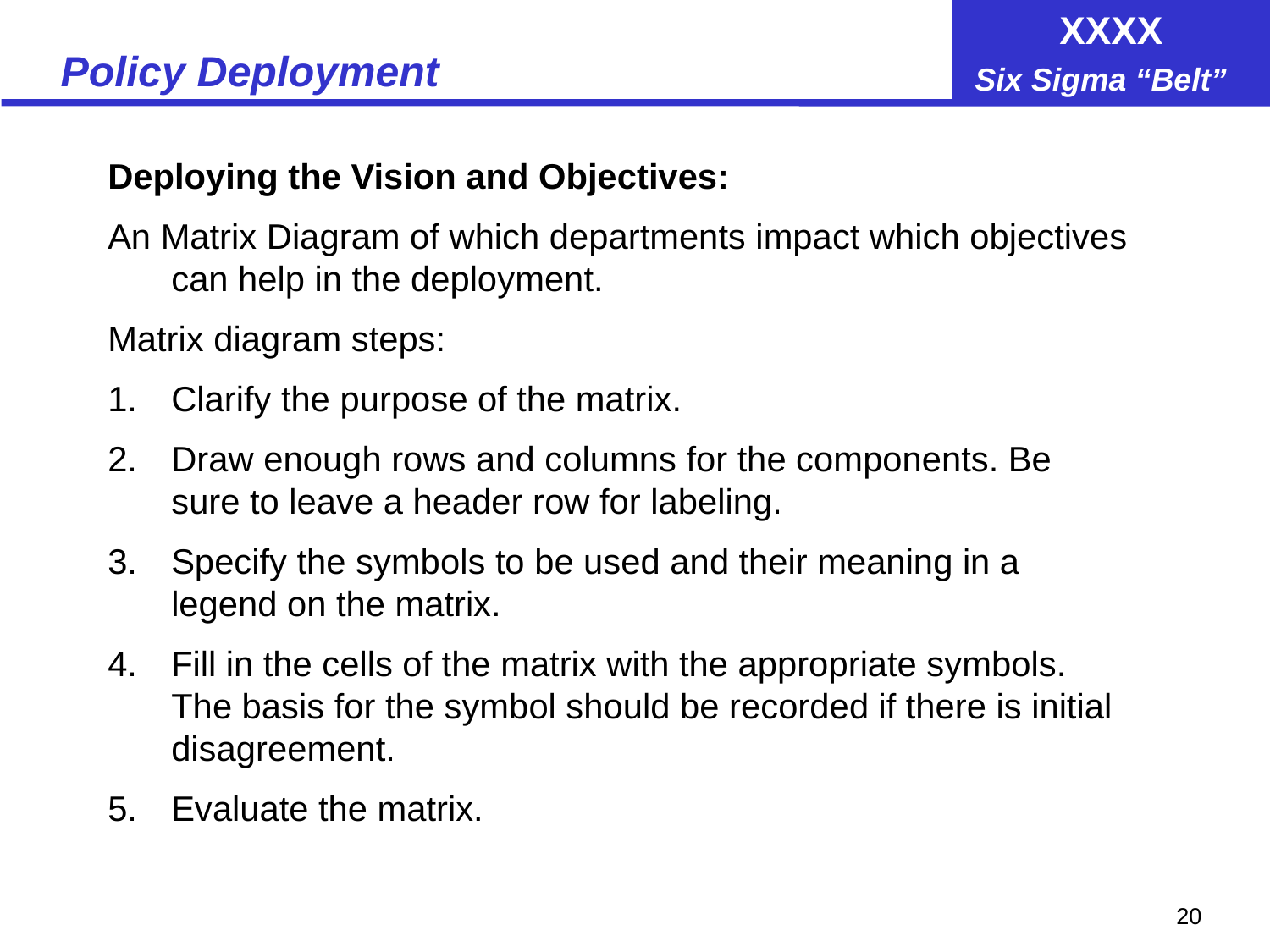

# Policy Deployment
Deploying the Vision and Objectives:
An Matrix Diagram of which departments impact which objectives can help in the deployment.
Matrix diagram steps:
Clarify the purpose of the matrix.
Draw enough rows and columns for the components. Be sure to leave a header row for labeling.
Specify the symbols to be used and their meaning in a legend on the matrix.
Fill in the cells of the matrix with the appropriate symbols. The basis for the symbol should be recorded if there is initial disagreement.
Evaluate the matrix.